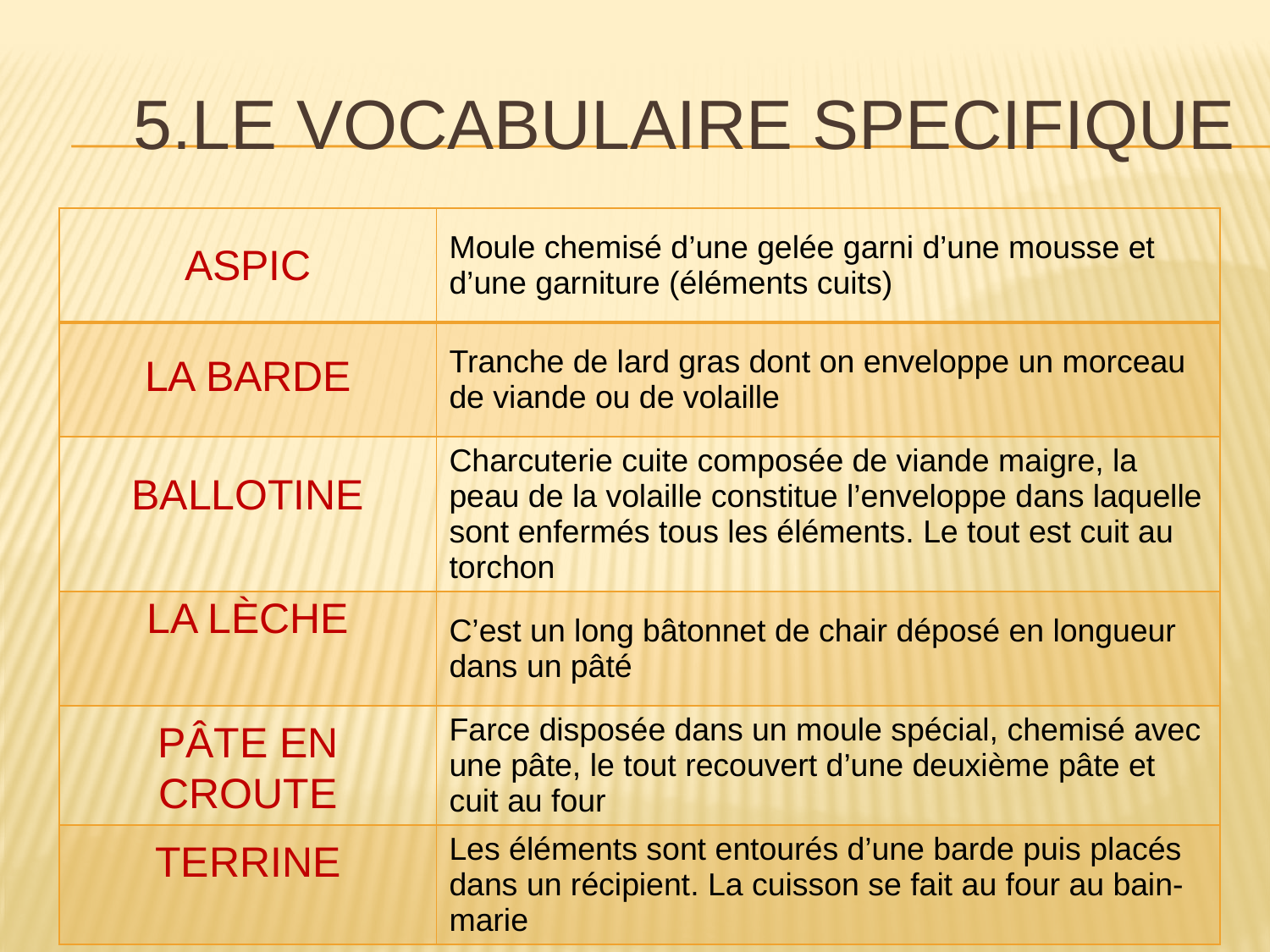

# 5.LE VOCABULAIRE SPECIFIQUE
|  | Moule chemisé d’une gelée garni d’une mousse et d’une garniture (éléments cuits) |
| --- | --- |
|  | Tranche de lard gras dont on enveloppe un morceau de viande ou de volaille |
|  | Charcuterie cuite composée de viande maigre, la peau de la volaille constitue l’enveloppe dans laquelle sont enfermés tous les éléments. Le tout est cuit au torchon |
|  | C’est un long bâtonnet de chair déposé en longueur dans un pâté |
|  | Farce disposée dans un moule spécial, chemisé avec une pâte, le tout recouvert d’une deuxième pâte et cuit au four |
|  | Les éléments sont entourés d’une barde puis placés dans un récipient. La cuisson se fait au four au bain-marie |
ASPIC
LA BARDE
BALLOTINE
LA LÈCHE
PÂTE EN CROUTE
TERRINE